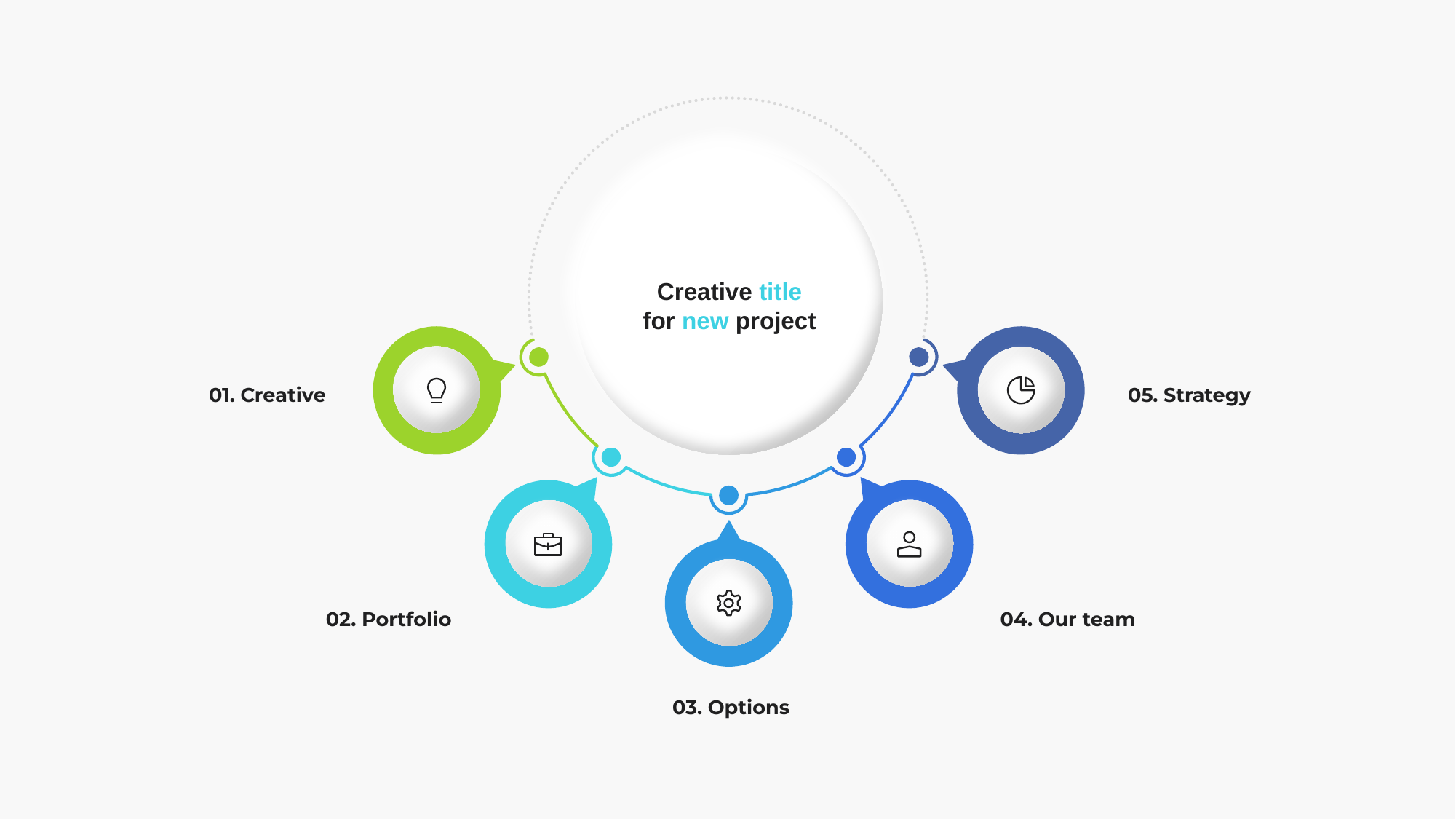

Creative title
for new project

01. Creative
05. Strategy

02. Portfolio
04. Our team
03. Options